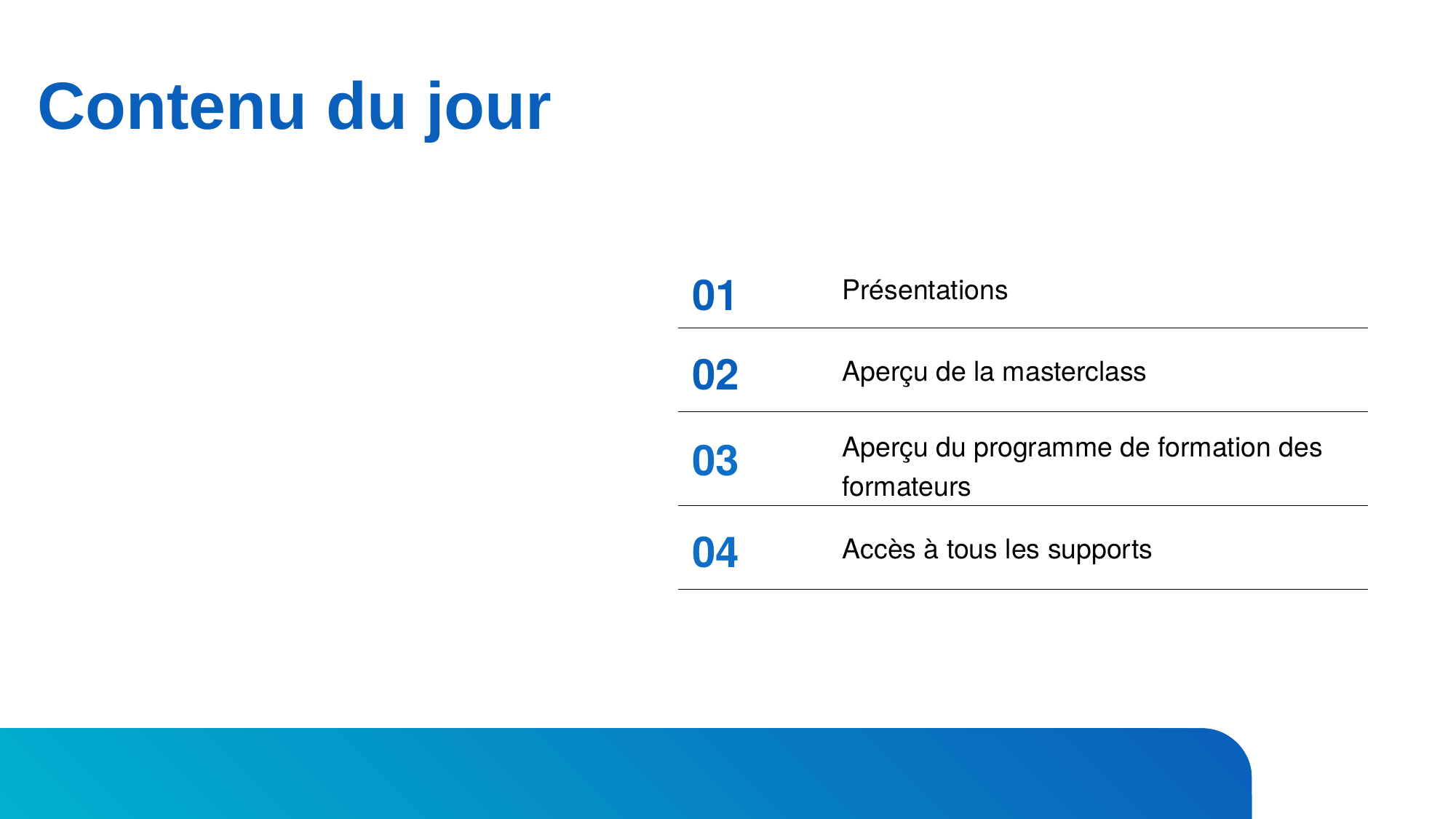

Contenu du jour
| 01 | Présentations |
| --- | --- |
| 02 | Aperçu de la masterclass |
| 03 | Aperçu du programme de formation des formateurs |
| 04 | Accès à tous les supports |